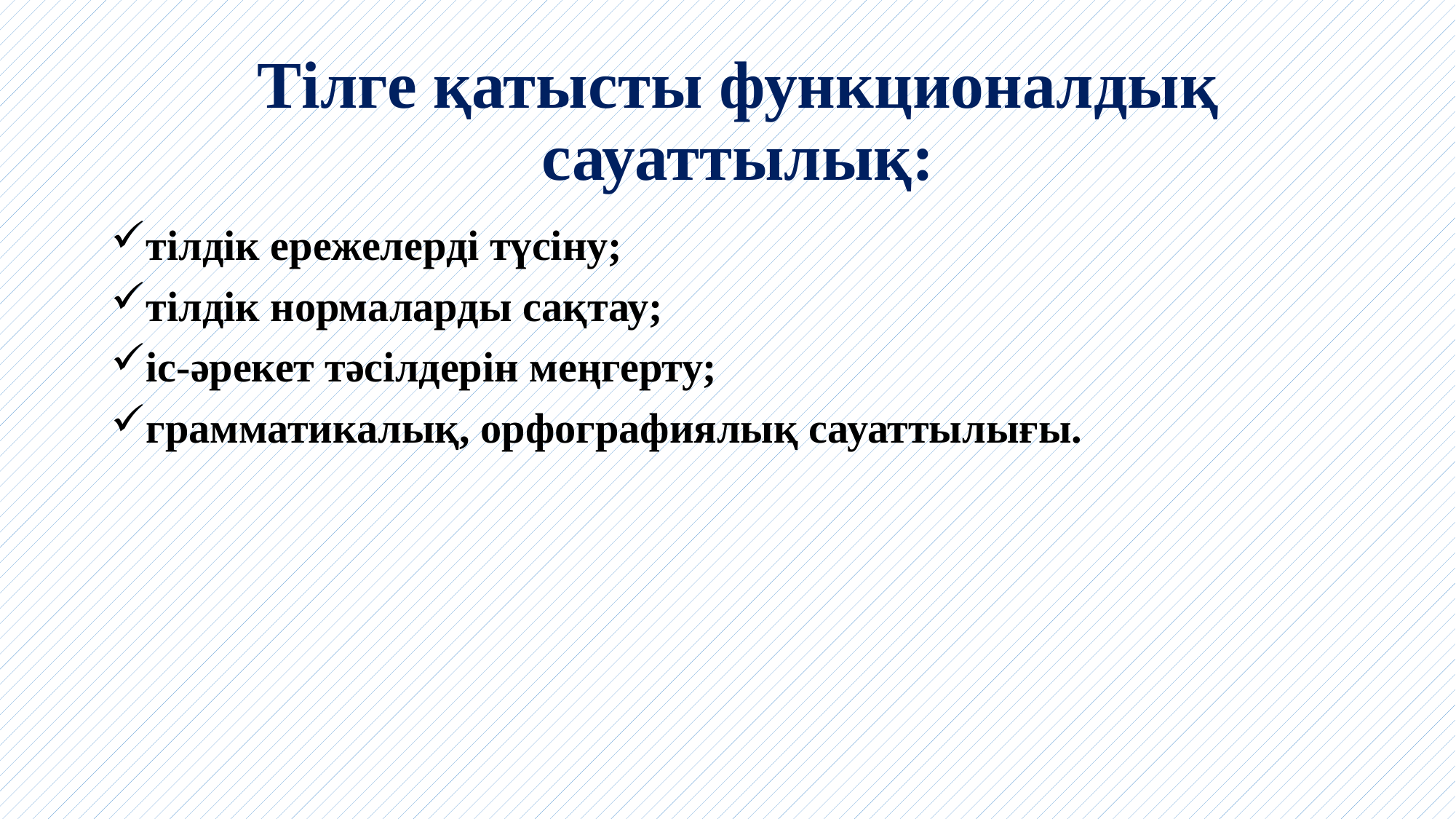

# Тілге қатысты функционалдық сауаттылық:
тілдік ережелерді түсіну;
тілдік нормаларды сақтау;
іс-әрекет тәсілдерін меңгерту;
грамматикалық, орфографиялық сауаттылығы.